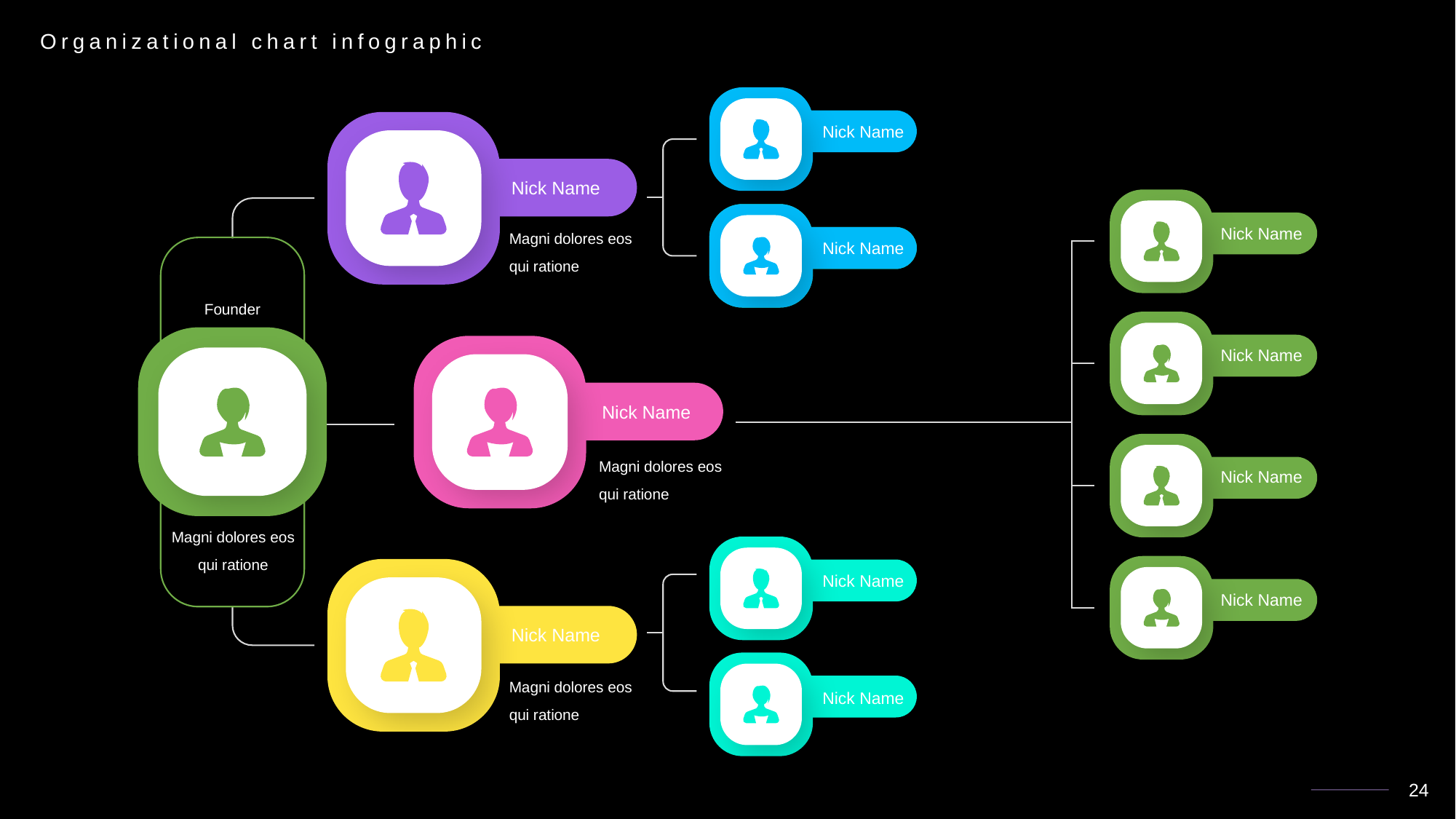

Nick Name

Nick Name

Magni dolores eos qui ratione

Nick Name

Nick Name

Big Bos
Founder

Nick Name

Nick Name

Magni dolores eos qui ratione

Nick Name

Magni dolores eos qui ratione

Nick Name

Nick Name

Nick Name

Magni dolores eos qui ratione

Nick Name